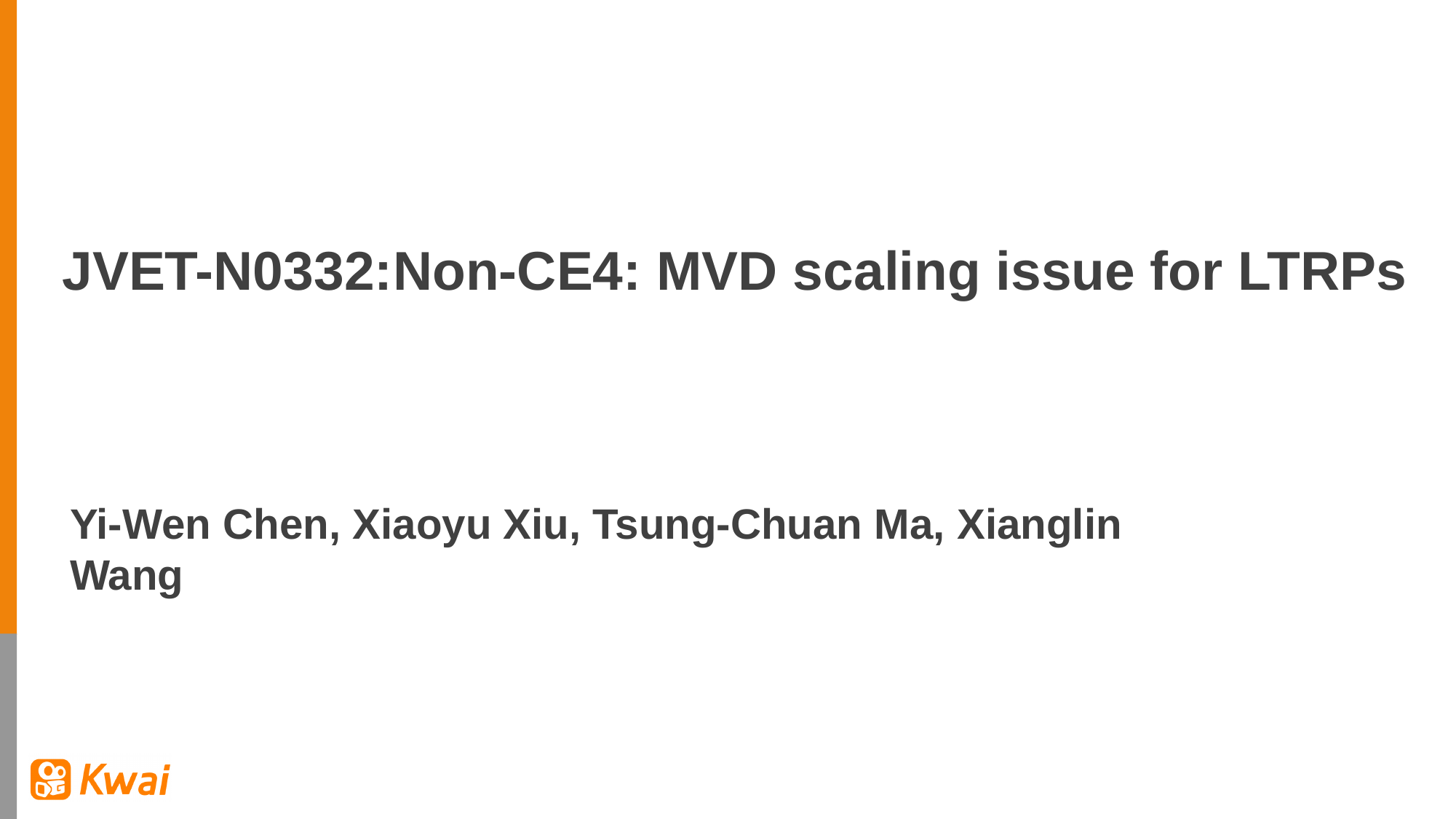

JVET-N0332:Non-CE4: MVD scaling issue for LTRPs
Yi-Wen Chen, Xiaoyu Xiu, Tsung-Chuan Ma, Xianglin Wang